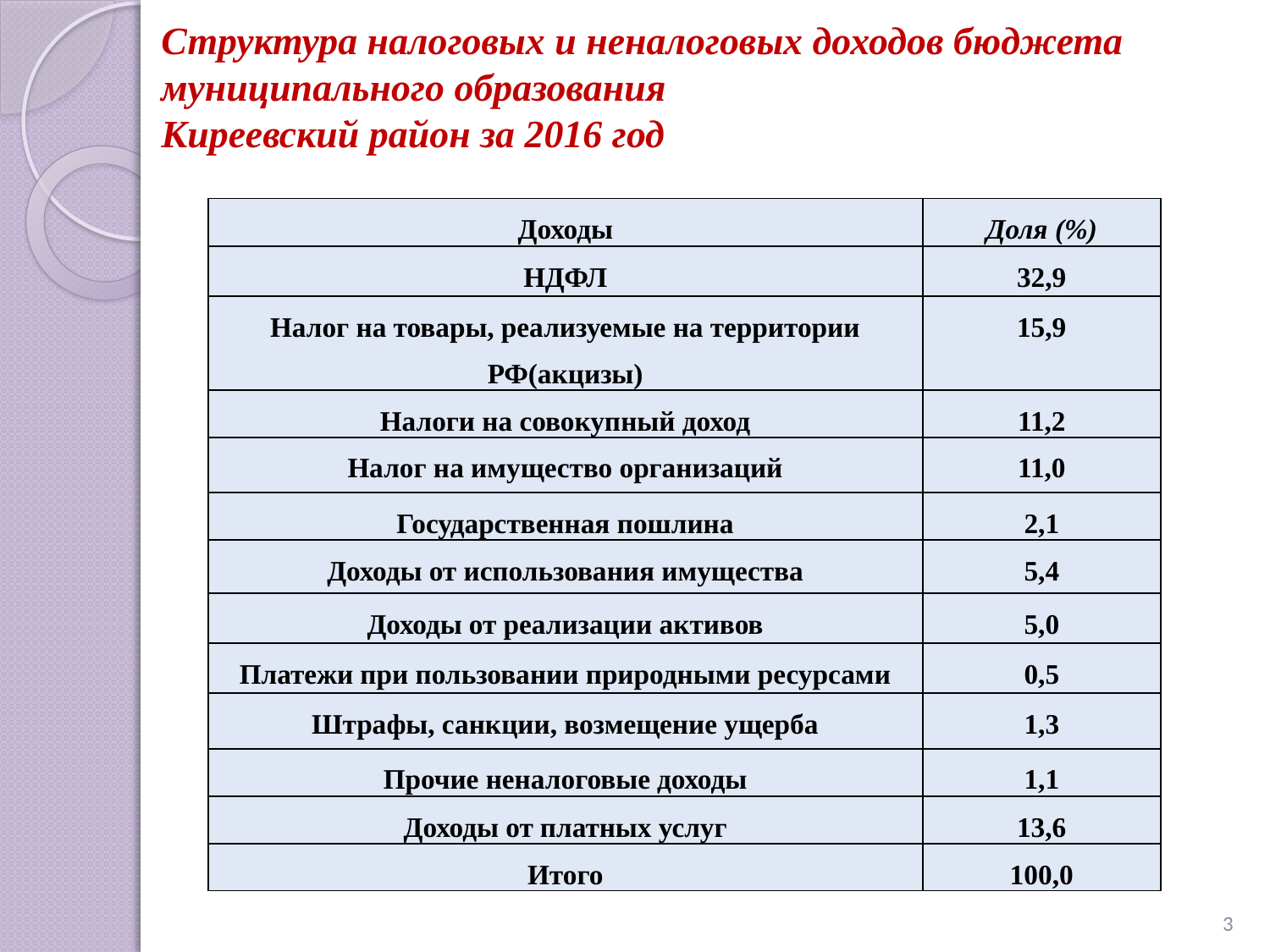

# Структура налоговых и неналоговых доходов бюджета муниципального образования Киреевский район за 2016 год
| Доходы | Доля (%) |
| --- | --- |
| НДФЛ | 32,9 |
| Налог на товары, реализуемые на территории РФ(акцизы) | 15,9 |
| Налоги на совокупный доход | 11,2 |
| Налог на имущество организаций | 11,0 |
| Государственная пошлина | 2,1 |
| Доходы от использования имущества | 5,4 |
| Доходы от реализации активов | 5,0 |
| Платежи при пользовании природными ресурсами | 0,5 |
| Штрафы, санкции, возмещение ущерба | 1,3 |
| Прочие неналоговые доходы | 1,1 |
| Доходы от платных услуг | 13,6 |
| Итого | 100,0 |
3